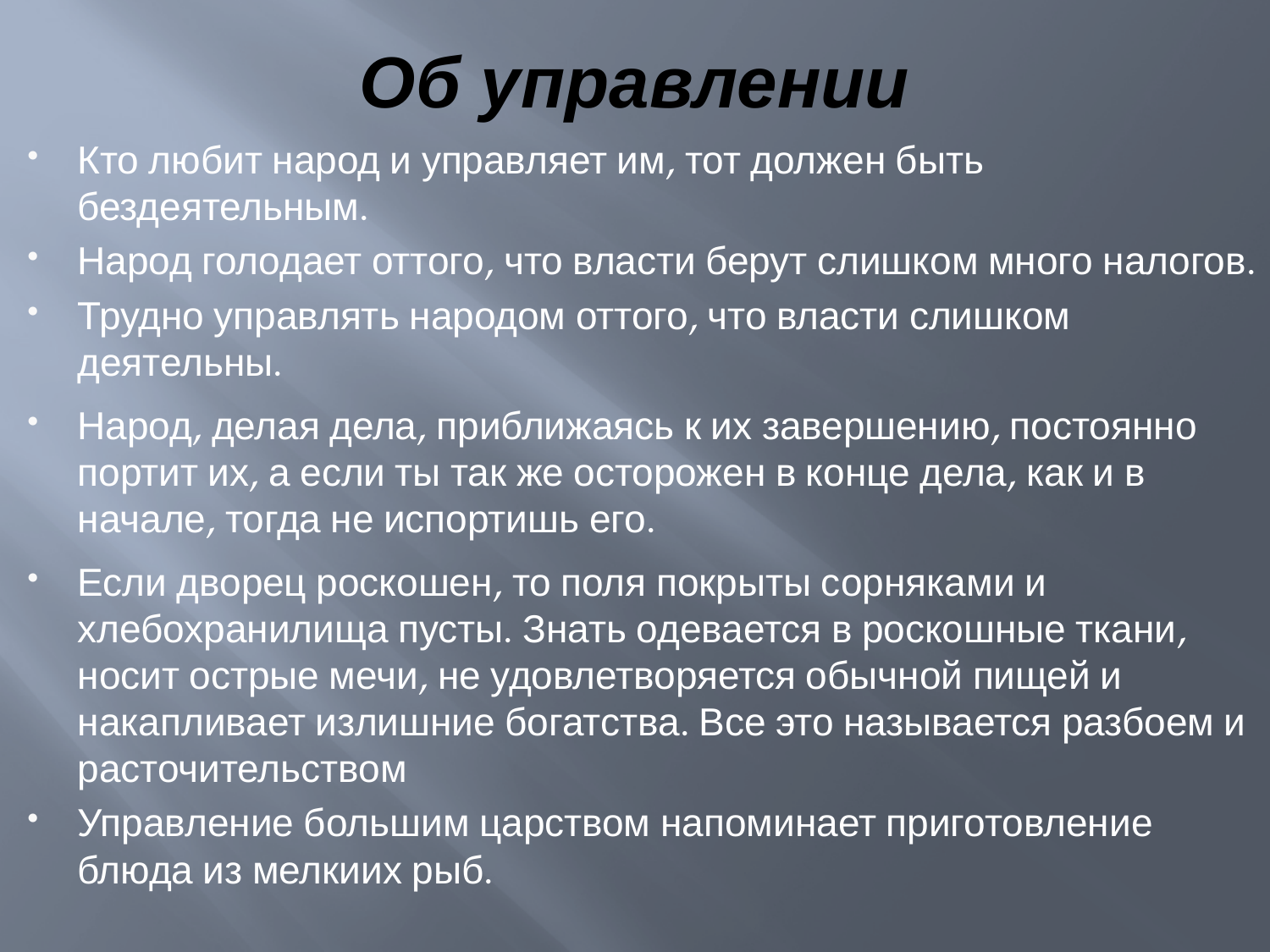

# Об управлении
Кто любит народ и управляет им, тот должен быть бездеятельным.
Народ голодает оттого, что власти берут слишком много налогов.
Трудно управлять народом оттого, что власти слишком деятельны.
Народ, делая дела, приближаясь к их завершению, постоянно портит их, а если ты так же осторожен в конце дела, как и в начале, тогда не испортишь его.
Если дворец роскошен, то поля покрыты сорняками и хлебохранилища пусты. Знать одевается в роскошные ткани, носит острые мечи, не удовлетворяется обычной пищей и накапливает излишние богатства. Все это называется разбоем и расточительством
Управление большим царством напоминает приготовление блюда из мелкиих рыб.